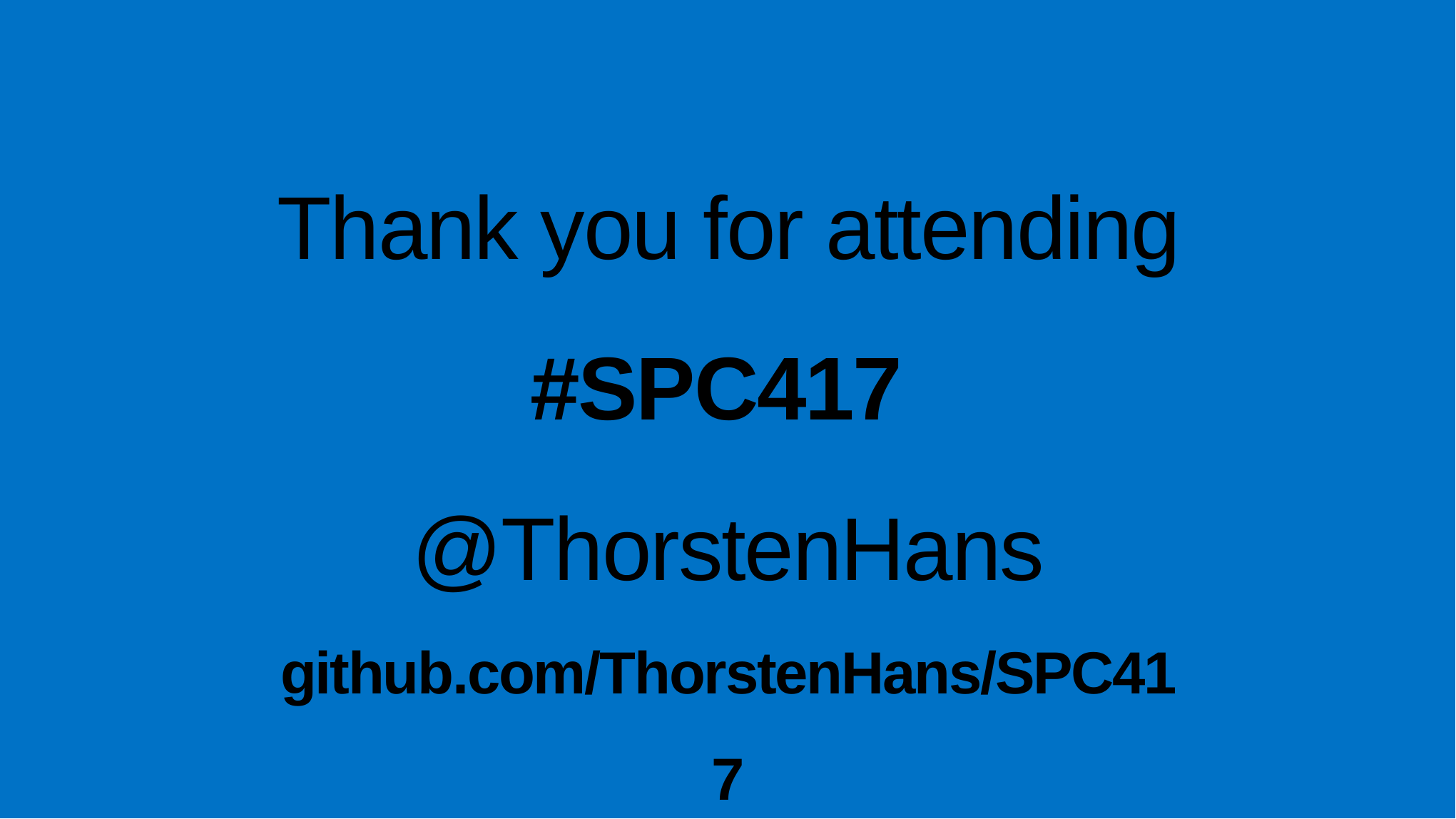

# Thank you for attending #SPC417 @ThorstenHans github.com/ThorstenHans/SPC417